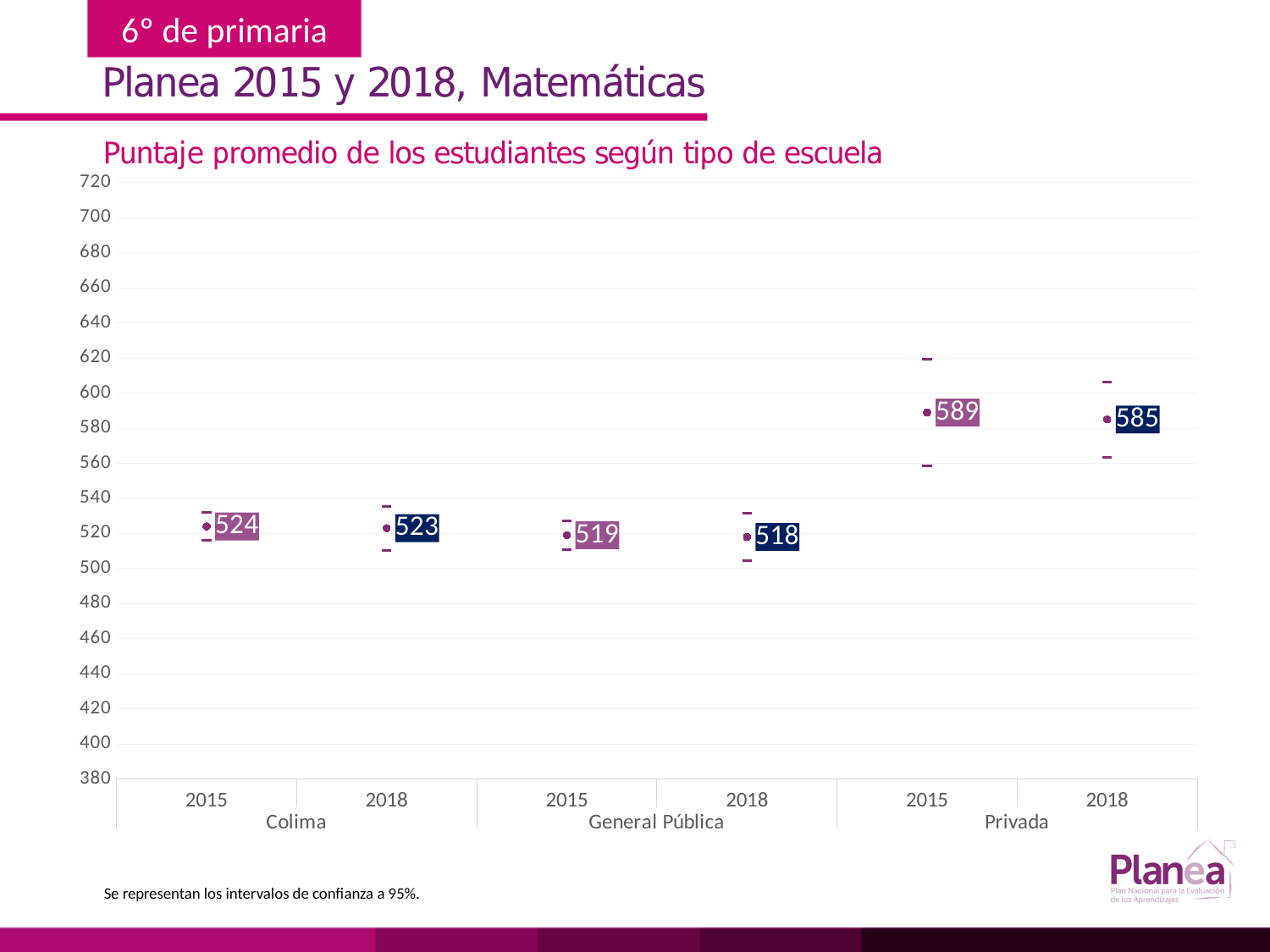

Planea 2015 y 2018, Matemáticas

Puntaje promedio de los estudiantes según tipo de escuela

### Chart

| Category |  |  |  |
|---|---|---|---|
| 2015 | 516.04 | 531.96 | 524.0 |
| 2018 | 510.463 | 535.537 | 523.0 |
| 2015 | 510.841 | 527.159 | 519.0 |
| 2018 | 504.468 | 531.532 | 518.0 |
| 2015 | 558.752 | 619.248 | 589.0 |
| 2018 | 563.508 | 606.492 | 585.0 |
Se representan los intervalos de confianza a 95%.